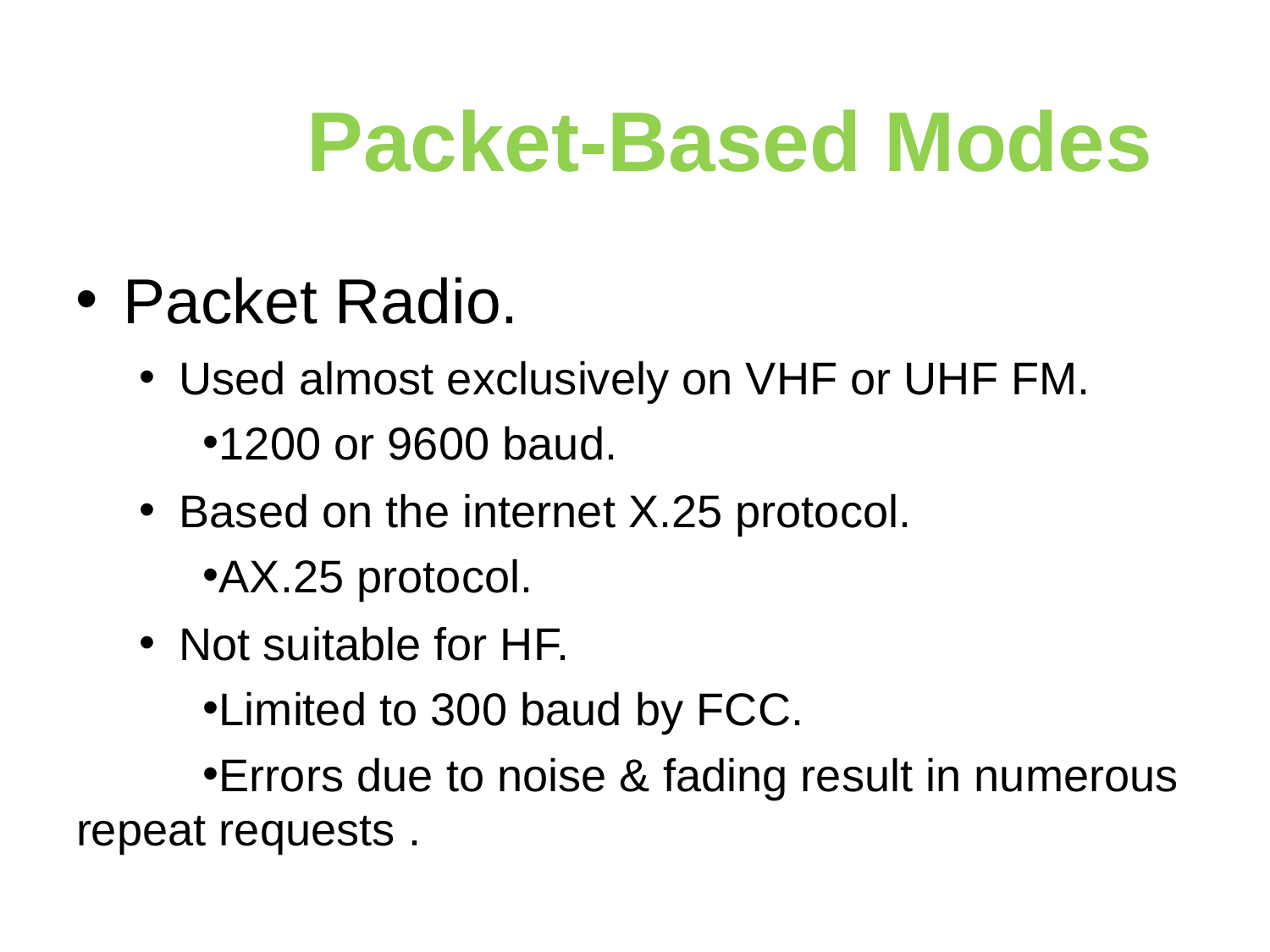

Packet-Based Modes
Packet Radio.
Used almost exclusively on VHF or UHF FM.
1200 or 9600 baud.
Based on the internet X.25 protocol.
AX.25 protocol.
Not suitable for HF.
Limited to 300 baud by FCC.
Errors due to noise & fading result in numerous repeat requests .